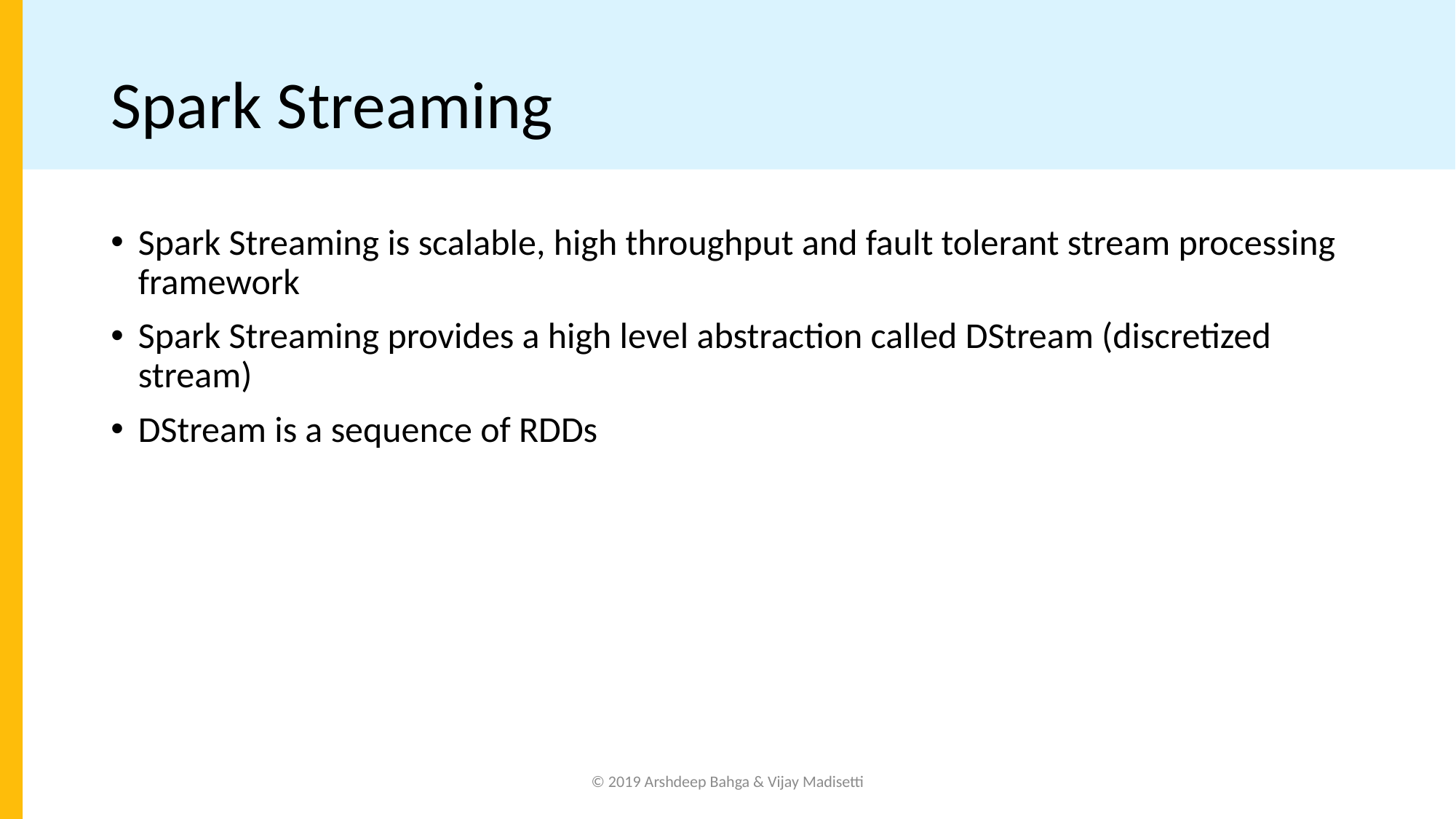

# Spark Streaming
Spark Streaming is scalable, high throughput and fault tolerant stream processing framework
Spark Streaming provides a high level abstraction called DStream (discretized stream)
DStream is a sequence of RDDs
© 2019 Arshdeep Bahga & Vijay Madisetti